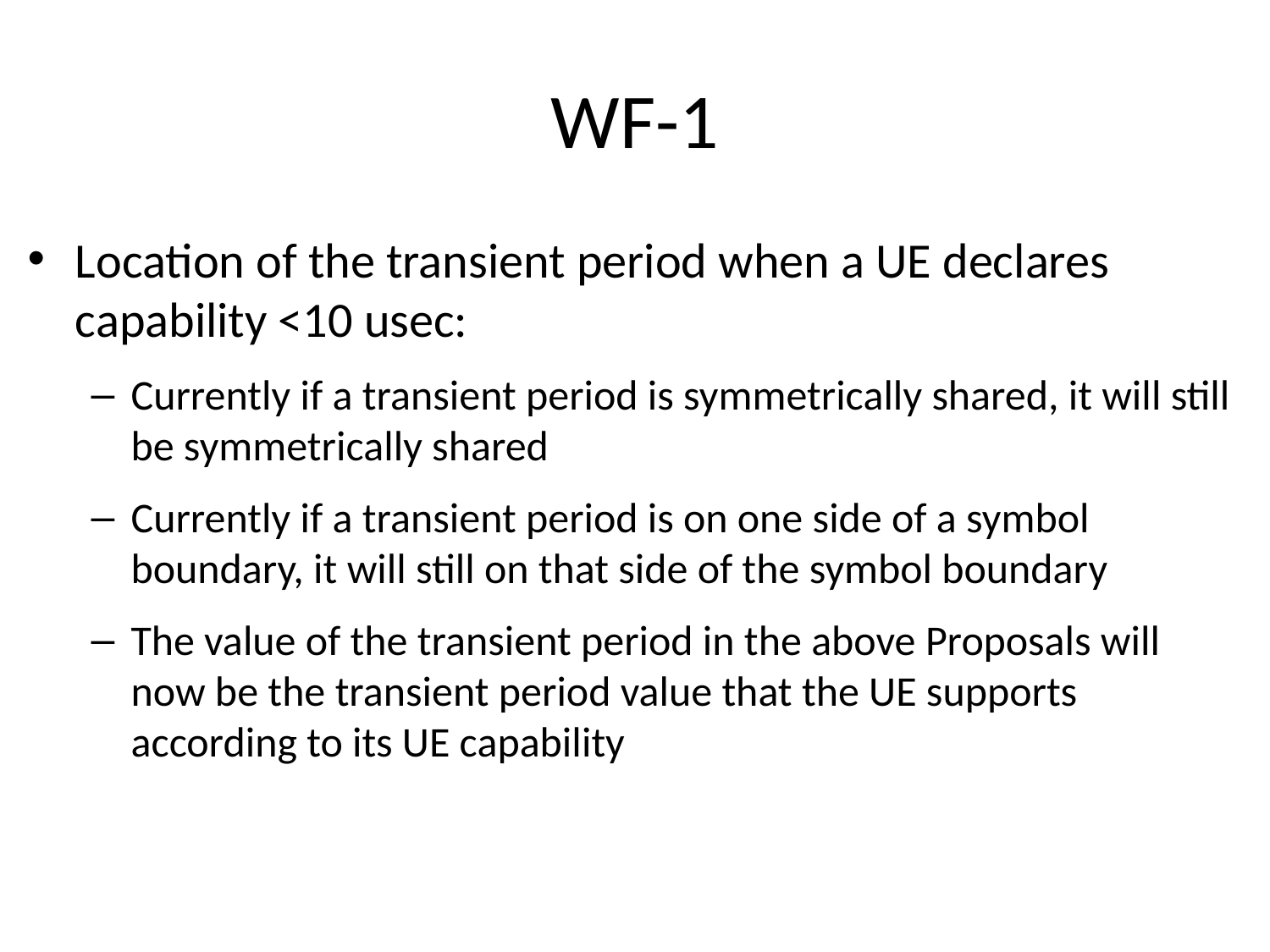

# WF-1
Location of the transient period when a UE declares capability <10 usec:
Currently if a transient period is symmetrically shared, it will still be symmetrically shared
Currently if a transient period is on one side of a symbol boundary, it will still on that side of the symbol boundary
The value of the transient period in the above Proposals will now be the transient period value that the UE supports according to its UE capability